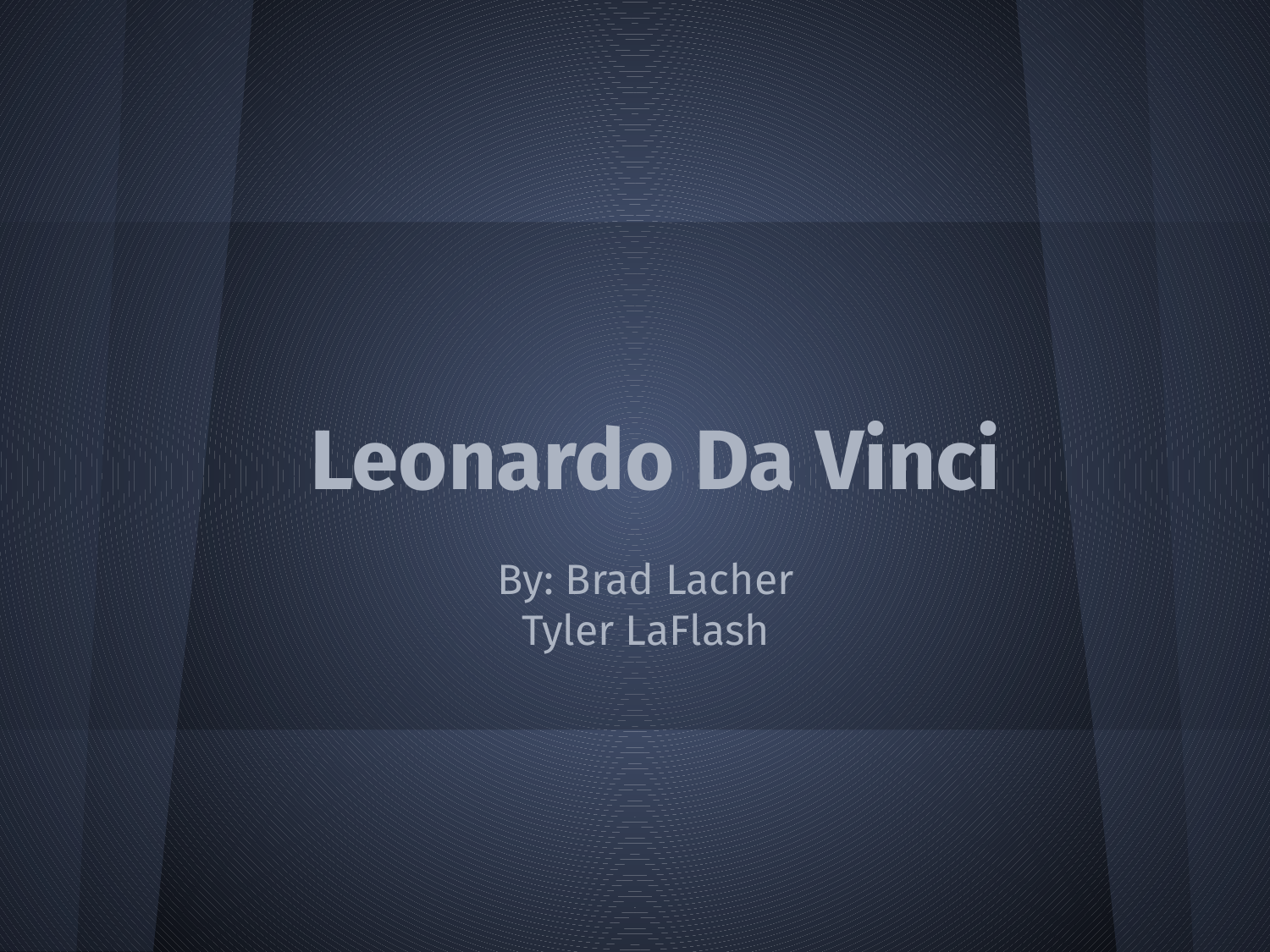

# Leonardo Da Vinci
By: Brad Lacher
Tyler LaFlash